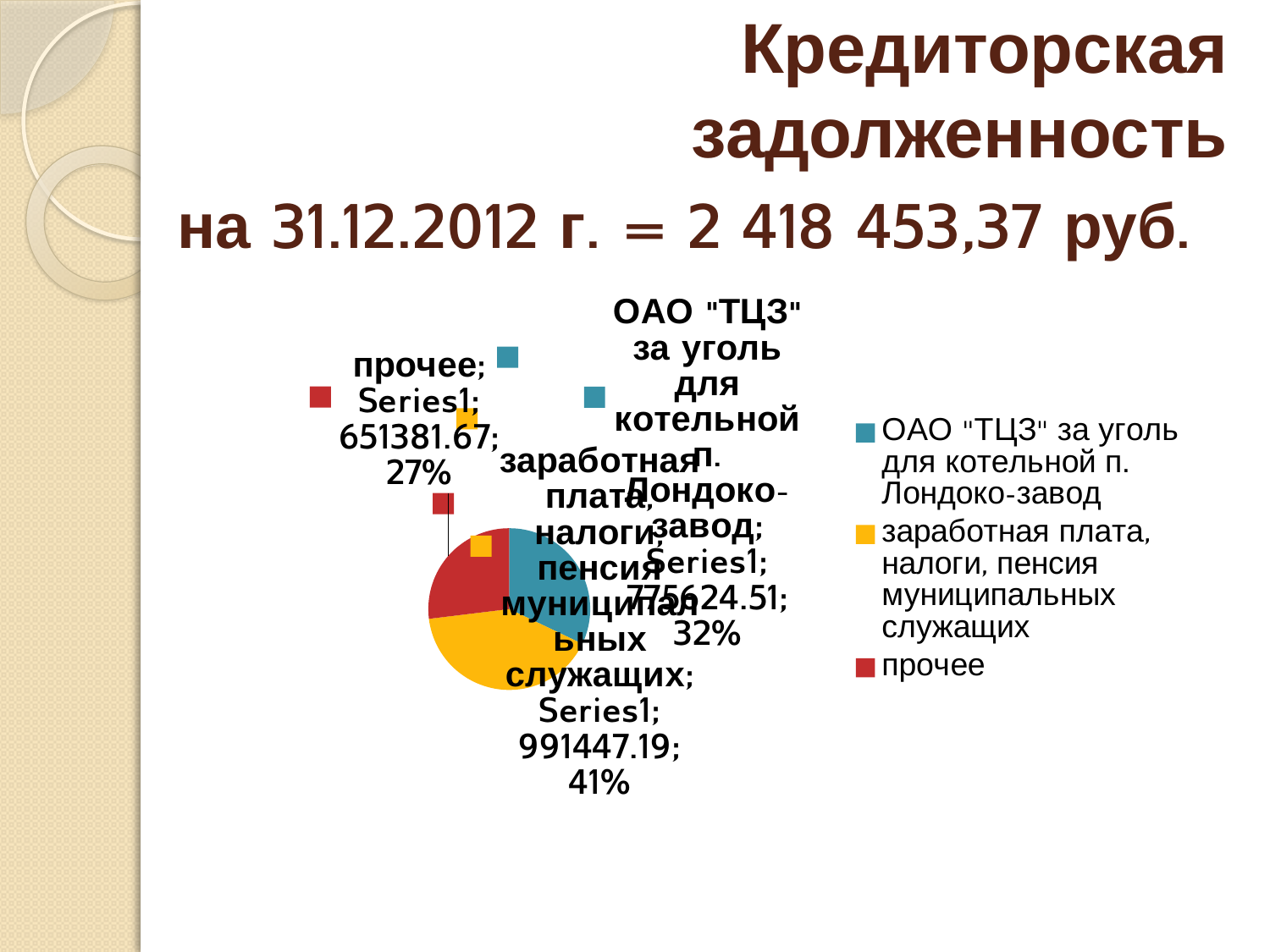

# Кредиторская задолженность
на 31.12.2012 г. = 2 418 453,37 руб.

### Chart

| Category |  |  |
|---|---|---|
|  | 775624.51 | 775624.51 |
|  | 991447.19 | 991447.19 |
|  | 651381.67 | 651381.67 |